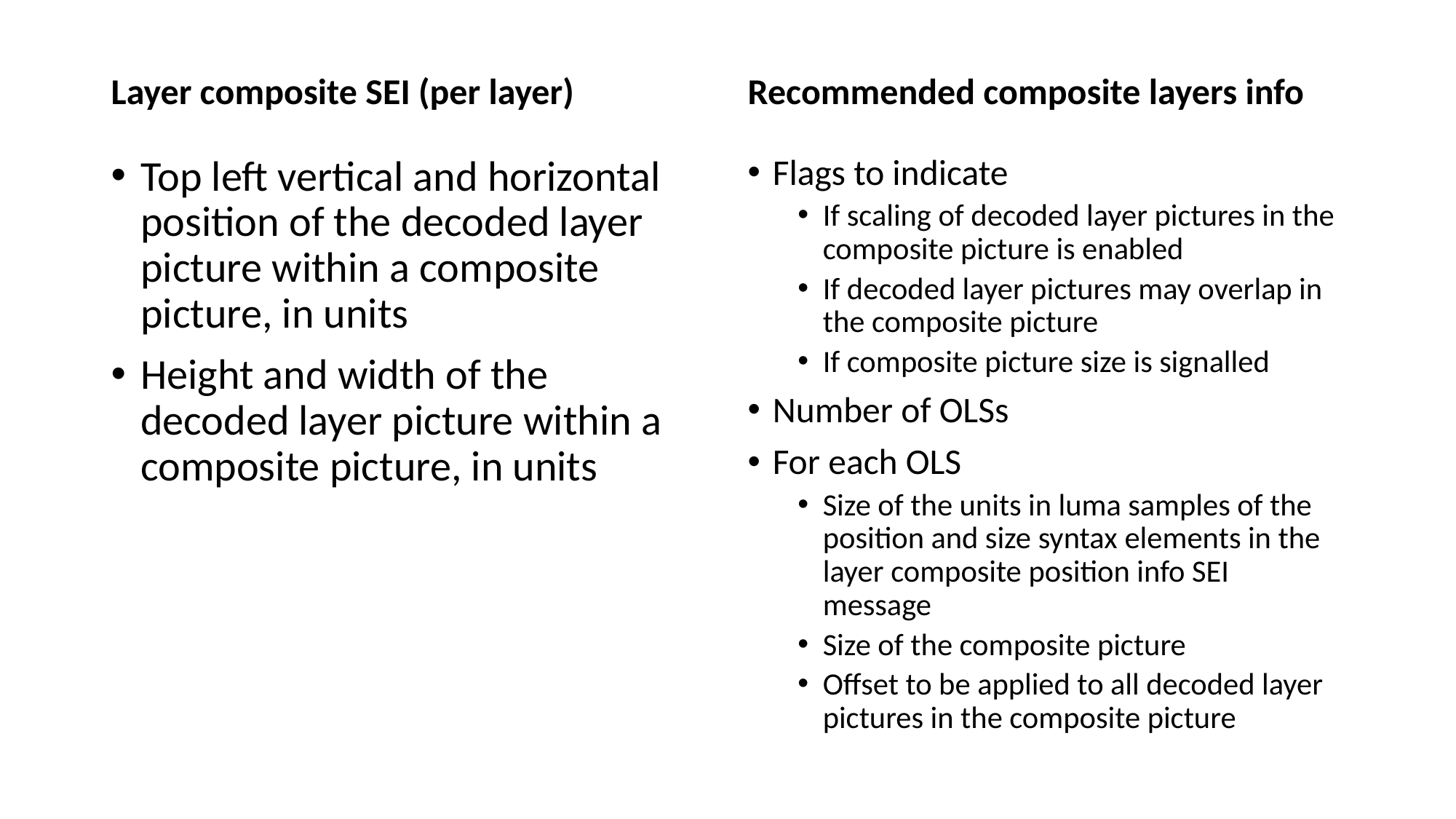

Layer composite SEI (per layer)
Recommended composite layers info
Top left vertical and horizontal position of the decoded layer picture within a composite picture, in units
Height and width of the decoded layer picture within a composite picture, in units

Flags to indicate
If scaling of decoded layer pictures in the composite picture is enabled
If decoded layer pictures may overlap in the composite picture
If composite picture size is signalled
Number of OLSs
For each OLS
Size of the units in luma samples of the position and size syntax elements in the layer composite position info SEI message
Size of the composite picture
Offset to be applied to all decoded layer pictures in the composite picture